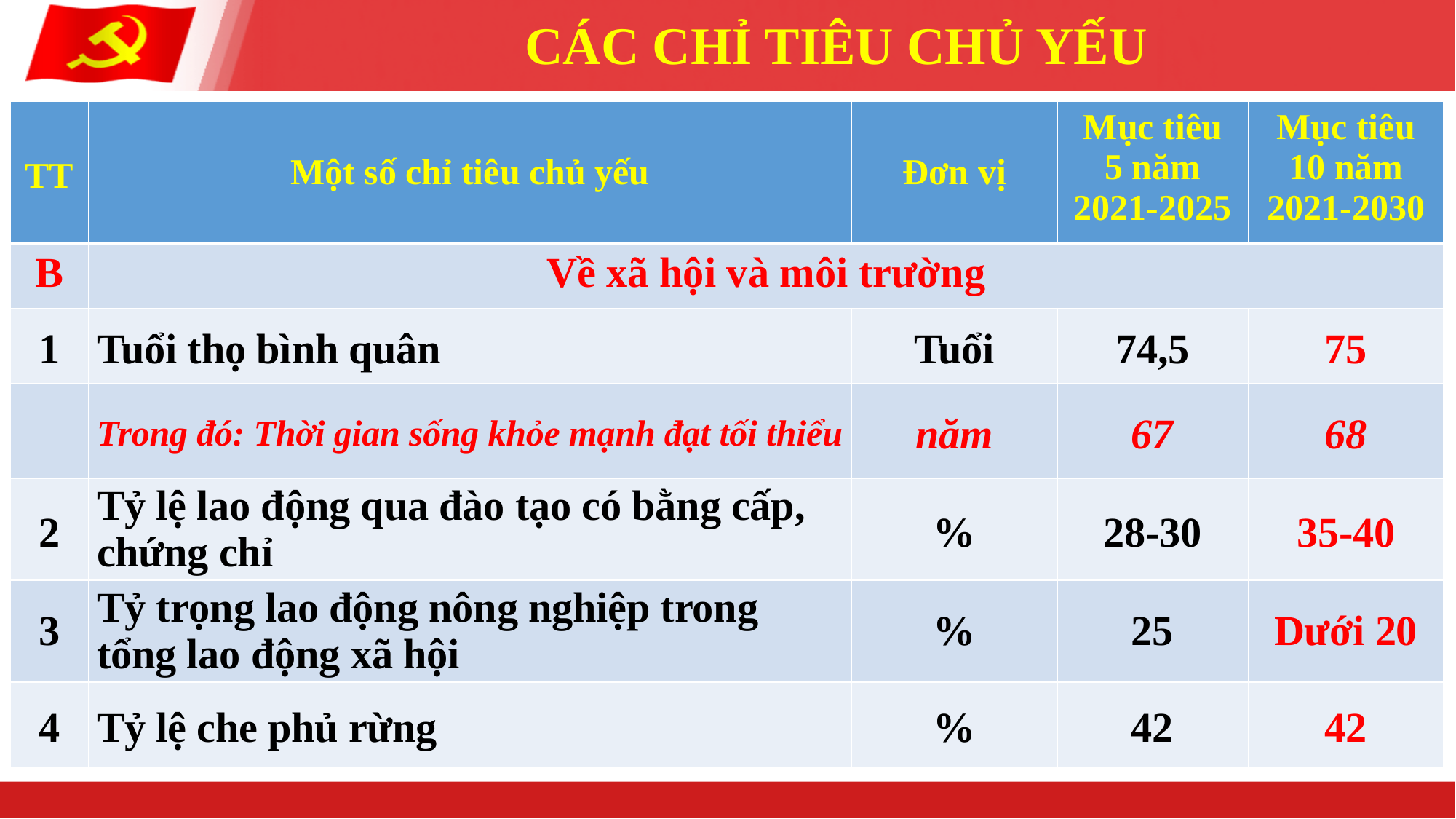

# CÁC CHỈ TIÊU CHỦ YẾU
| TT | Một số chỉ tiêu chủ yếu | Đơn vị | Mục tiêu 5 năm 2021-2025 | Mục tiêu 10 năm 2021-2030 |
| --- | --- | --- | --- | --- |
| B | Về xã hội và môi trường |  |  |  |
| 1 | Tuổi thọ bình quân | Tuổi | 74,5 | 75 |
|  | Trong đó: Thời gian sống khỏe mạnh đạt tối thiểu | năm | 67 | 68 |
| 2 | Tỷ lệ lao động qua đào tạo có bằng cấp, chứng chỉ | % | 28-30 | 35-40 |
| 3 | Tỷ trọng lao động nông nghiệp trong tổng lao động xã hội | % | 25 | Dưới 20 |
| 4 | Tỷ lệ che phủ rừng | % | 42 | 42 |